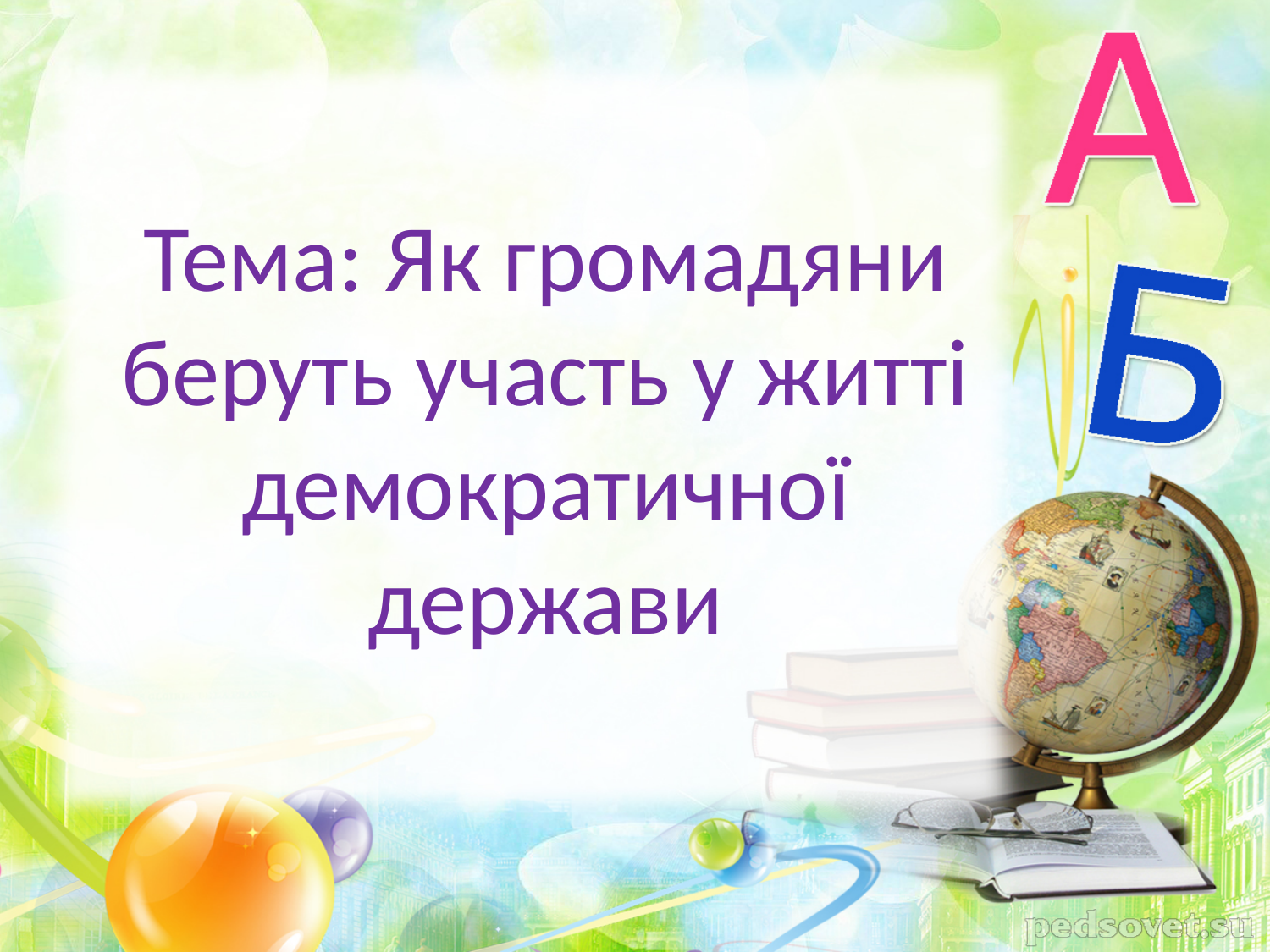

# Тема: Як громадяни беруть участь у житті демократичної держави